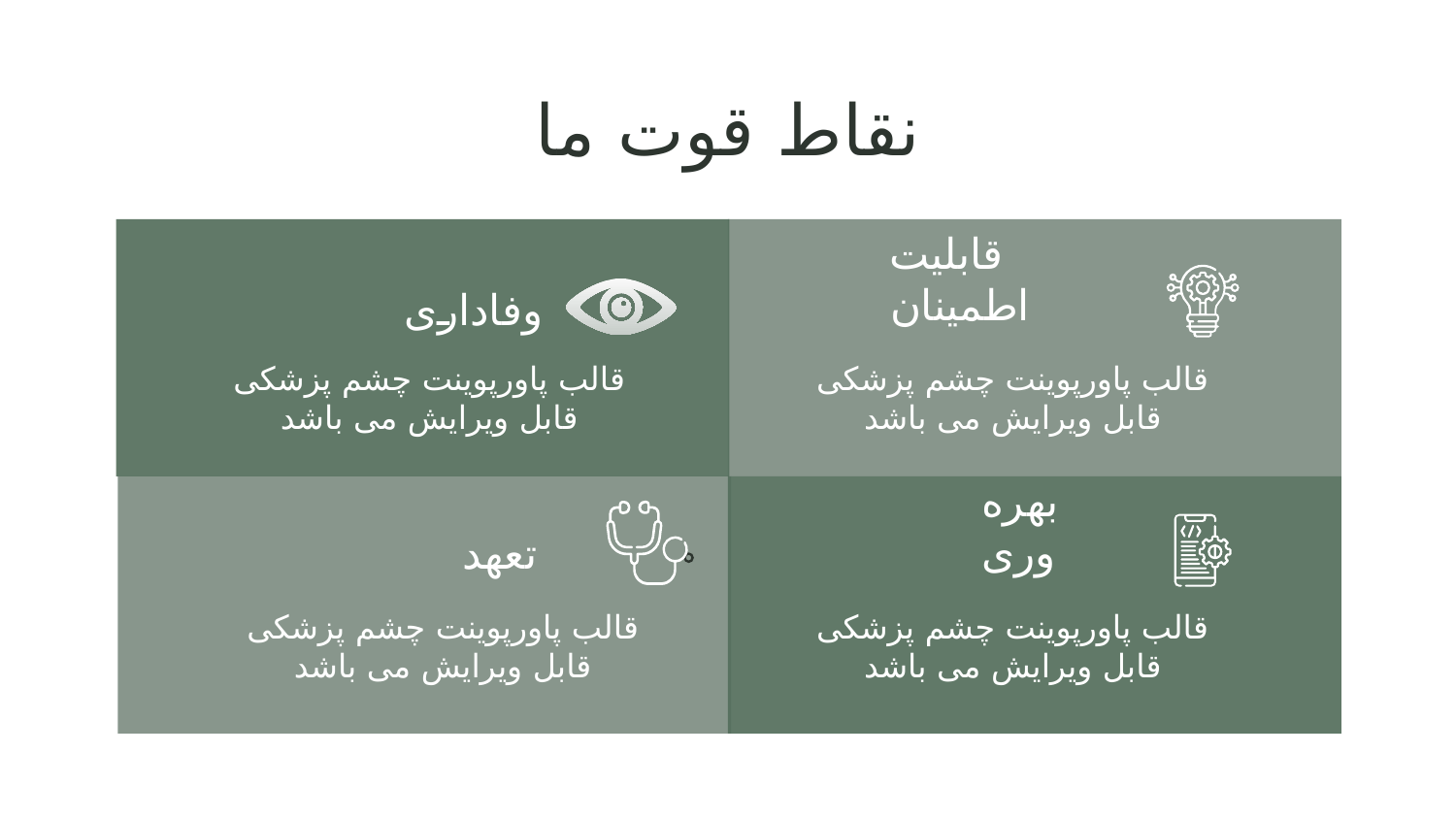

# نقاط قوت ما

قابلیت اطمینان
وفاداری

قالب پاورپوینت چشم پزشکی قابل ویرایش می باشد
قالب پاورپوینت چشم پزشکی قابل ویرایش می باشد

بهره وری
تعهد

قالب پاورپوینت چشم پزشکی قابل ویرایش می باشد
قالب پاورپوینت چشم پزشکی قابل ویرایش می باشد